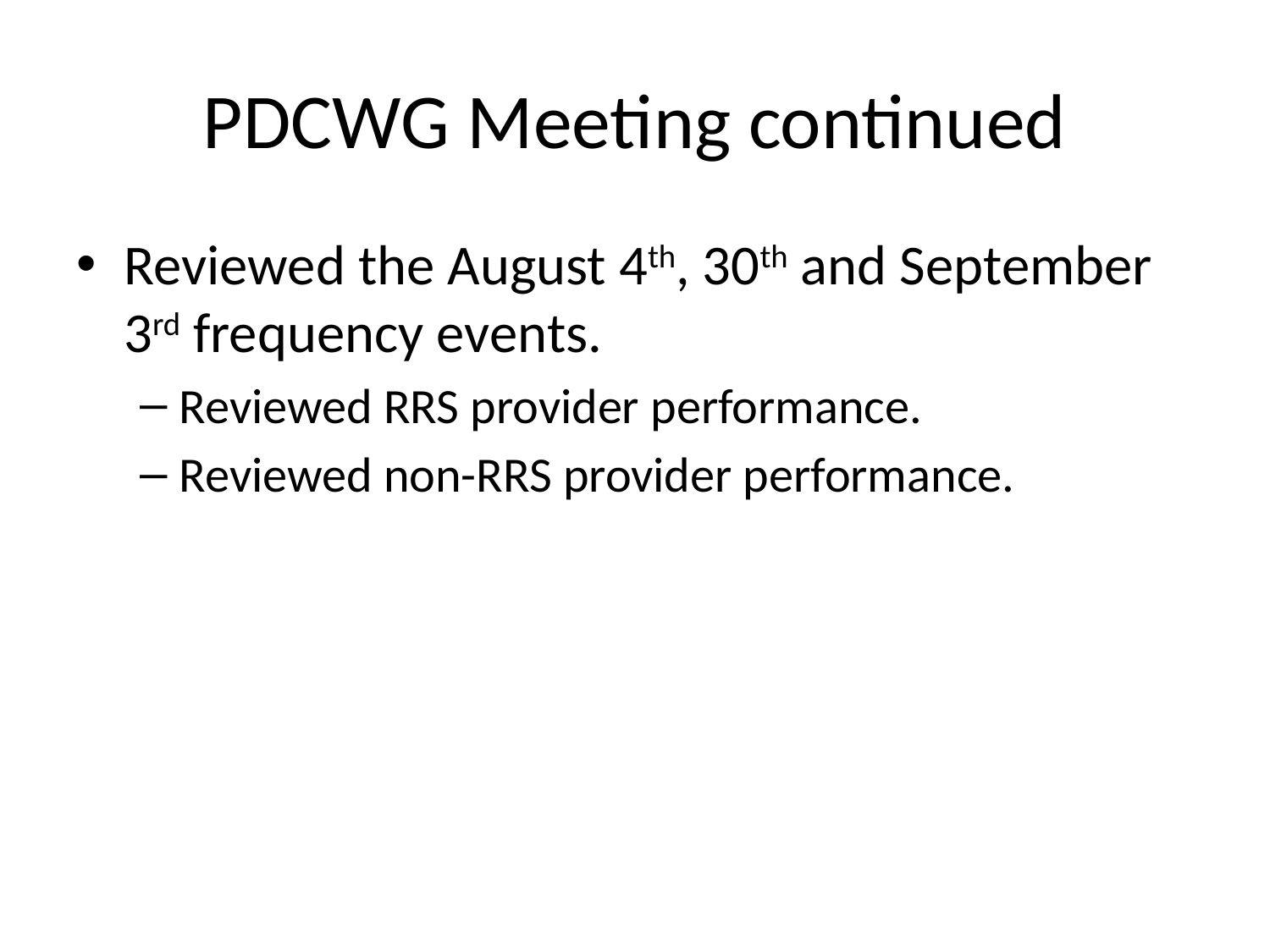

# PDCWG Meeting continued
Reviewed the August 4th, 30th and September 3rd frequency events.
Reviewed RRS provider performance.
Reviewed non-RRS provider performance.